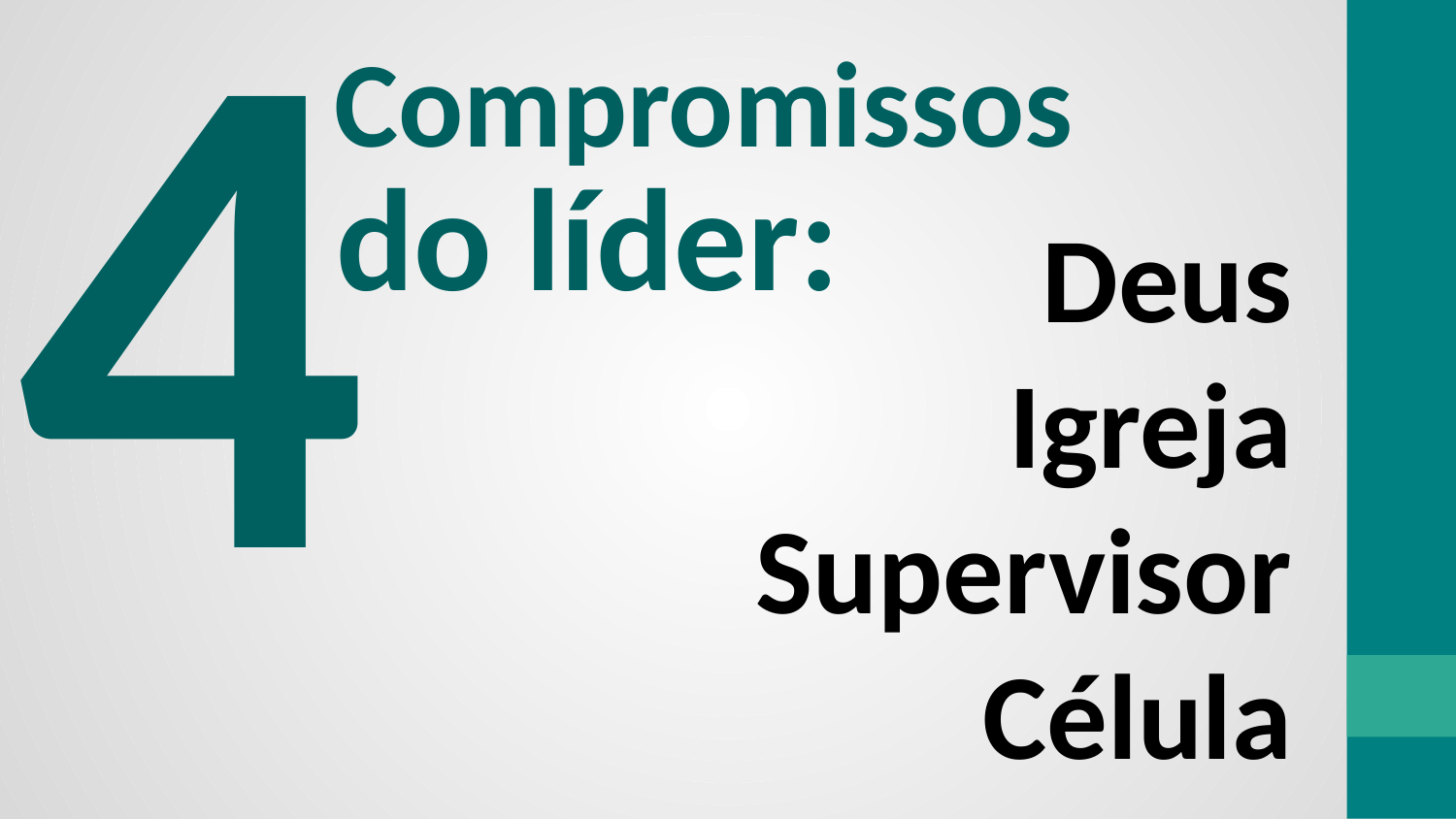

4
Compromissos
do líder:
Deus
Igreja
Supervisor
Célula